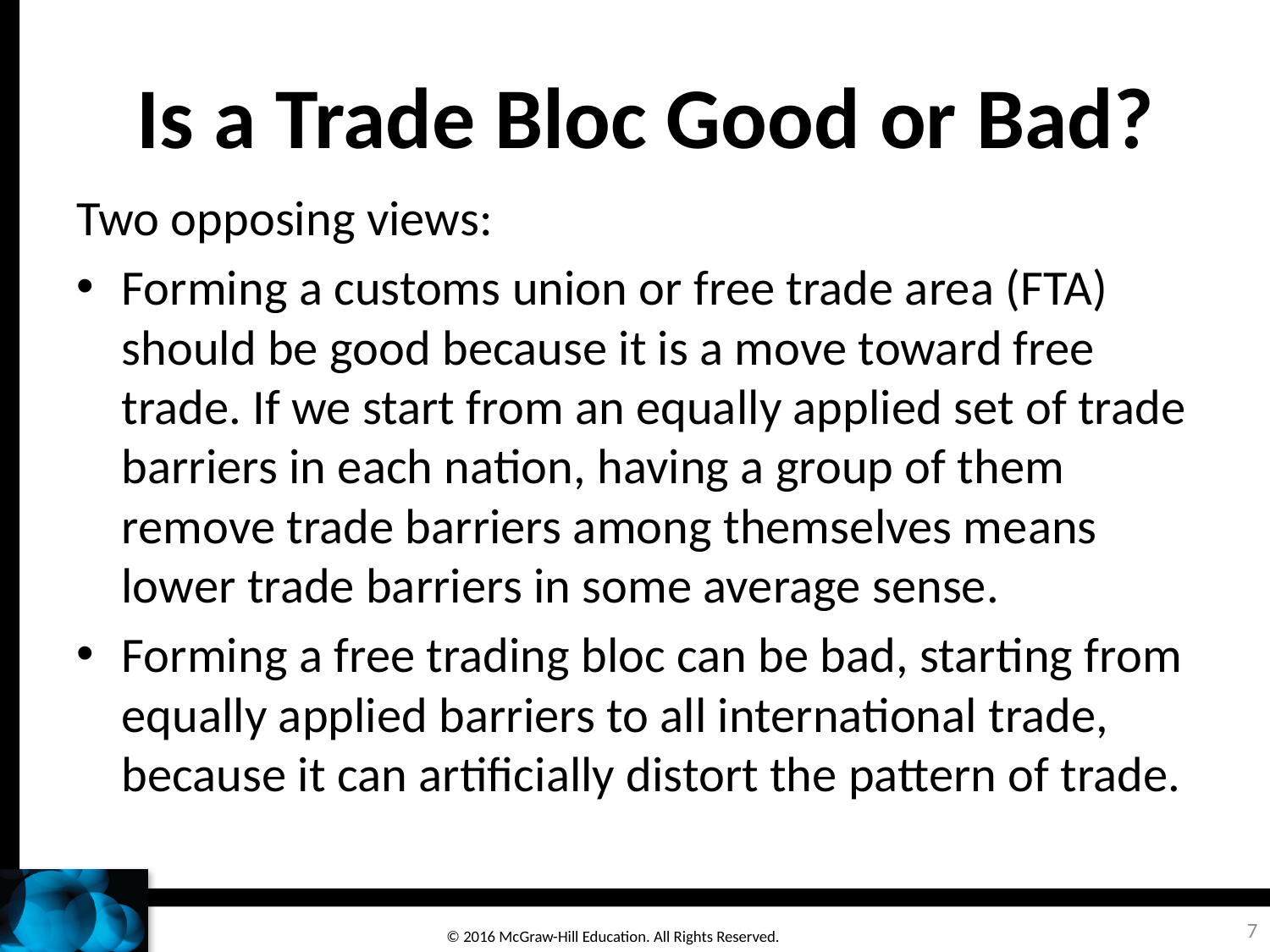

# Is a Trade Bloc Good or Bad?
Two opposing views:
Forming a customs union or free trade area (FTA) should be good because it is a move toward free trade. If we start from an equally applied set of trade barriers in each nation, having a group of them remove trade barriers among themselves means lower trade barriers in some average sense.
Forming a free trading bloc can be bad, starting from equally applied barriers to all international trade, because it can artificially distort the pattern of trade.
7
© 2016 McGraw-Hill Education. All Rights Reserved.